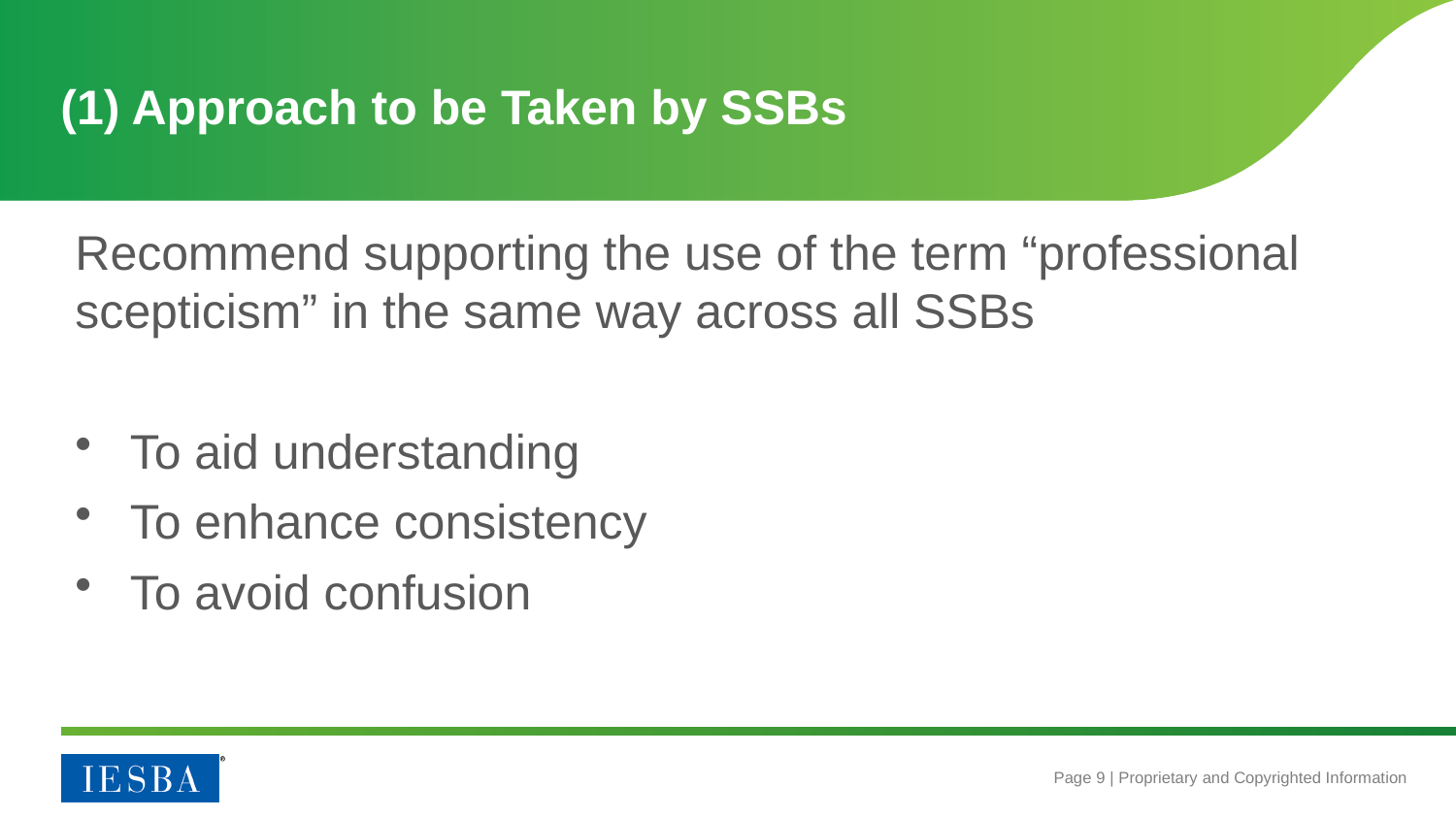

# (1) Approach to be Taken by SSBs
Recommend supporting the use of the term “professional scepticism” in the same way across all SSBs

To aid understanding
To enhance consistency
To avoid confusion